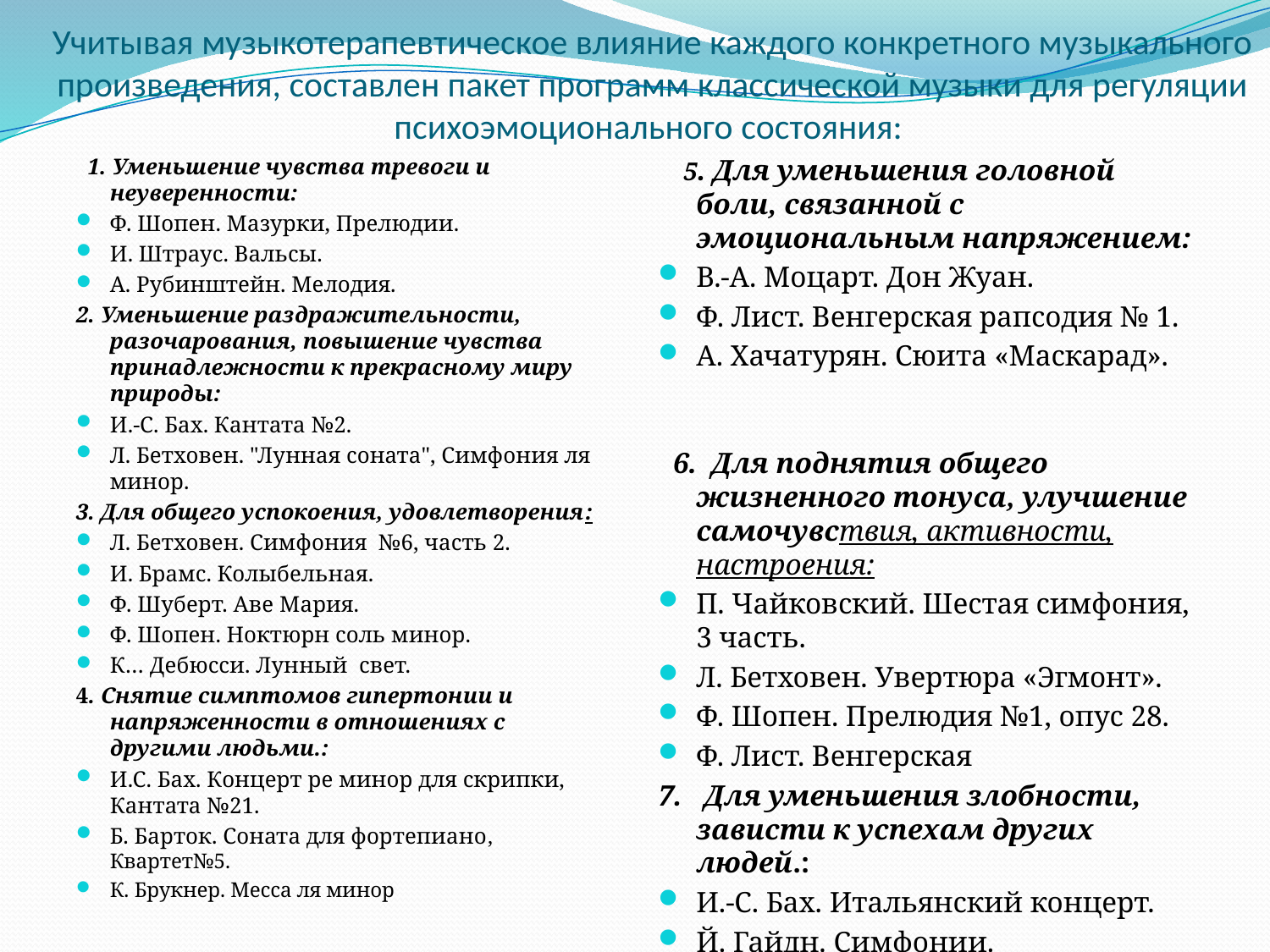

# Учитывая музыкотерапевтическое влияние каждого конкретного музыкального произведения, составлен пакет программ классической музыки для регуляции психоэмоционального состояния:
  1. Уменьшение чувства тревоги и неуверенности:
Ф. Шопен. Мазурки, Прелюдии.
И. Штраус. Вальсы.
А. Рубинштейн. Мелодия.
2. Уменьшение раздражительности, разочарования, повышение чувства принадлежности к прекрасному миру природы:
И.-С. Бах. Кантата №2.
Л. Бетховен. "Лунная соната", Симфония ля минор.
3. Для общего успокоения, удовлетворения:
Л. Бетховен. Симфония  №6, часть 2.
И. Брамс. Колыбельная.
Ф. Шуберт. Аве Мария.
Ф. Шопен. Ноктюрн соль минор.
К… Дебюсси. Лунный  свет.
4. Снятие симптомов гипертонии и напряженности в отношениях с другими людьми.:
И.С. Бах. Концерт ре минор для скрипки, Кантата №21.
Б. Барток. Соната для фортепиано, Квартет№5.
К. Брукнер. Месса ля минор

    5. Для уменьшения головной боли, связанной с эмоциональным напряжением:
В.-А. Моцарт. Дон Жуан.
Ф. Лист. Венгерская рапсодия № 1.
А. Хачатурян. Сюита «Маскарад».
  6.  Для поднятия общего жизненного тонуса, улучшение самочувствия, активности, настроения:
П. Чайковский. Шестая симфония, 3 часть.
Л. Бетховен. Увертюра «Эгмонт».
Ф. Шопен. Прелюдия №1, опус 28.
Ф. Лист. Венгерская
7.   Для уменьшения злобности, зависти к успехам других людей.:
И.-С. Бах. Итальянский концерт.
Й. Гайдн. Симфонии.